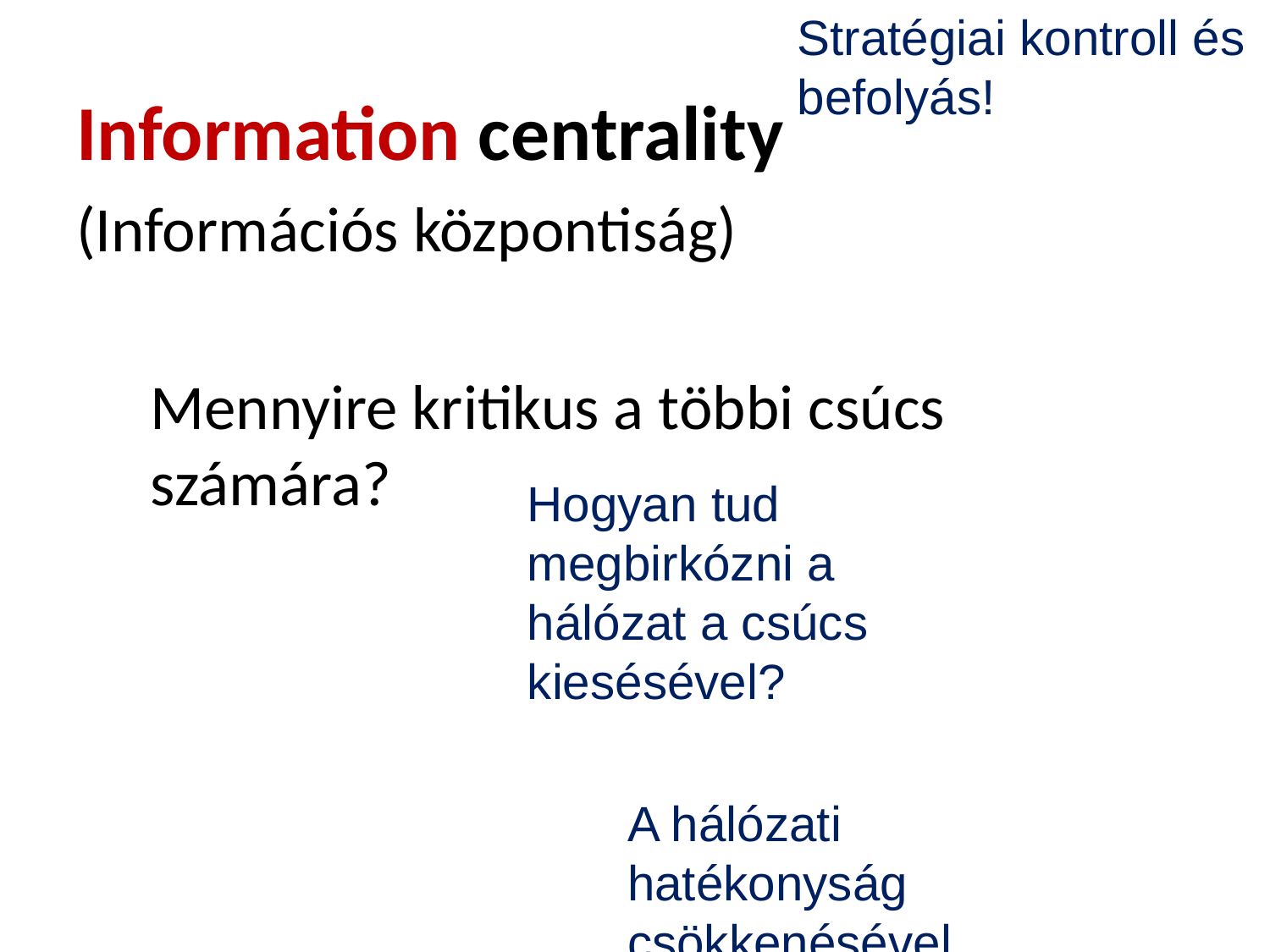

Stratégiai kontroll és befolyás!
Information centrality
(Információs központiság)

Mennyire kritikus a többi csúcs számára?

Hogyan tud megbirkózni a hálózat a csúcs kiesésével?
A hálózati hatékonyság csökkenésével mérhető